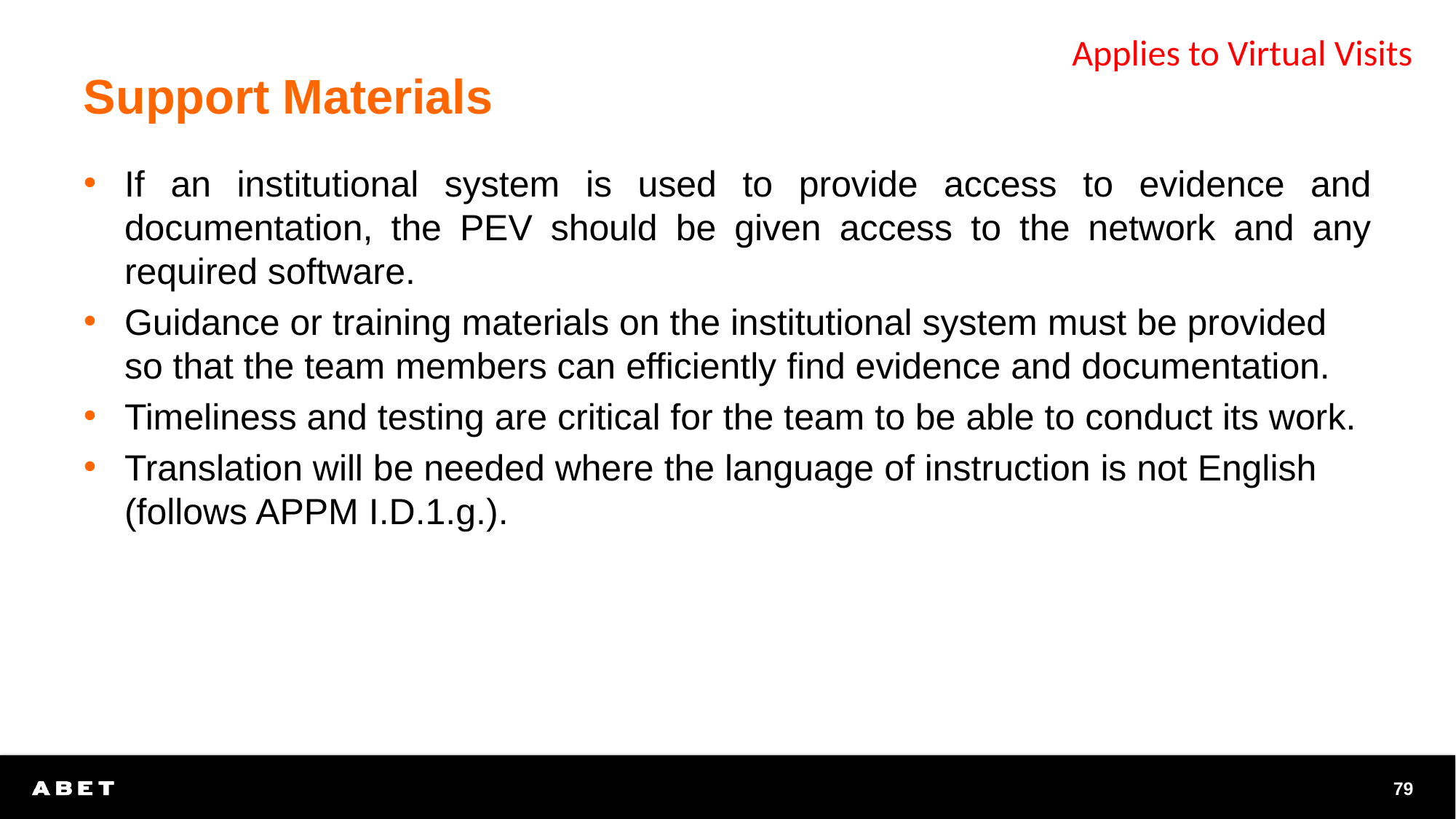

Applies to Virtual Visits
# Support Materials
If an institutional system is used to provide access to evidence and documentation, the PEV should be given access to the network and any required software.
Guidance or training materials on the institutional system must be provided so that the team members can efficiently find evidence and documentation.
Timeliness and testing are critical for the team to be able to conduct its work.
Translation will be needed where the language of instruction is not English (follows APPM I.D.1.g.).